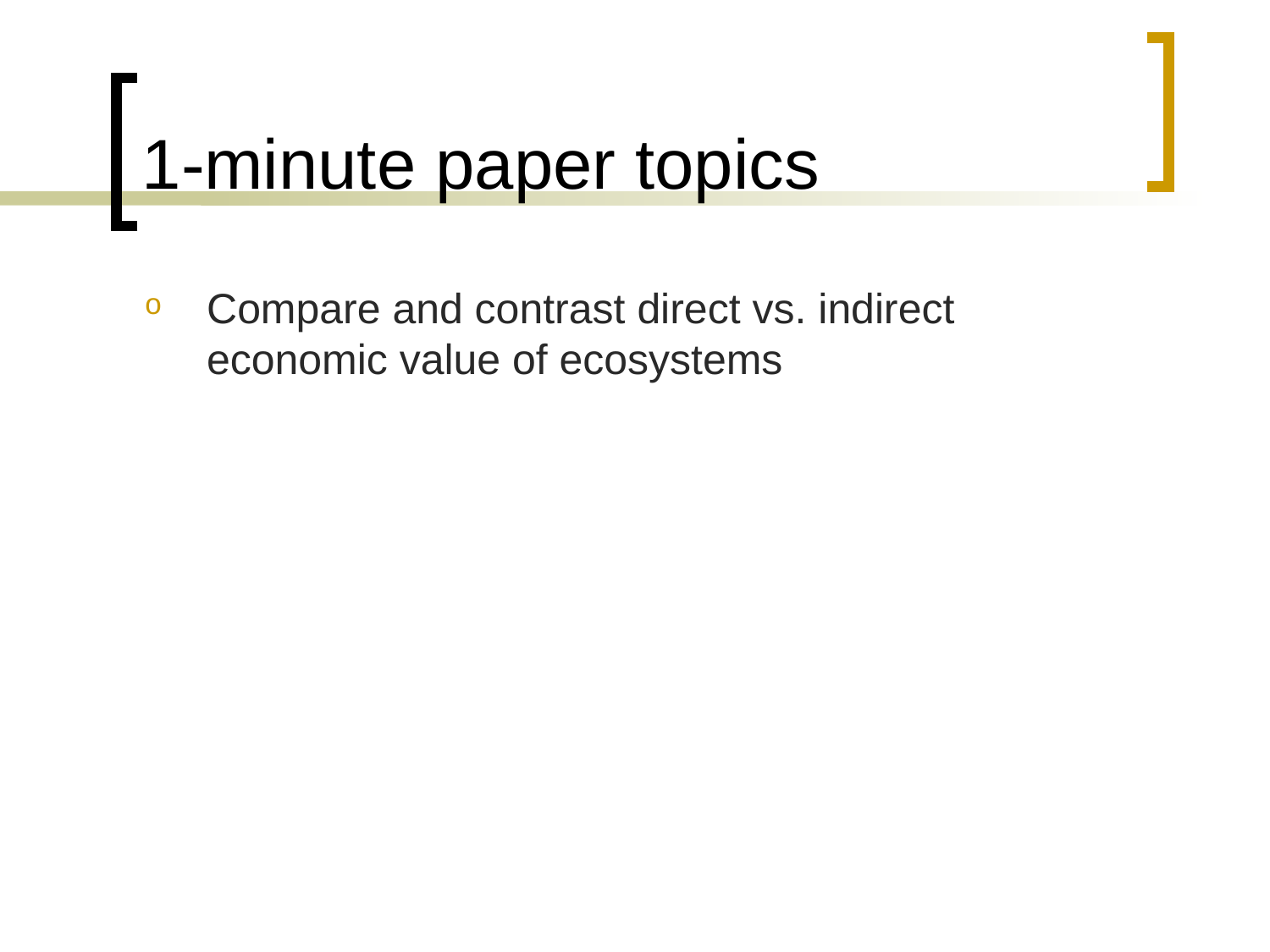

# 1-minute paper topics
Compare and contrast direct vs. indirect economic value of ecosystems